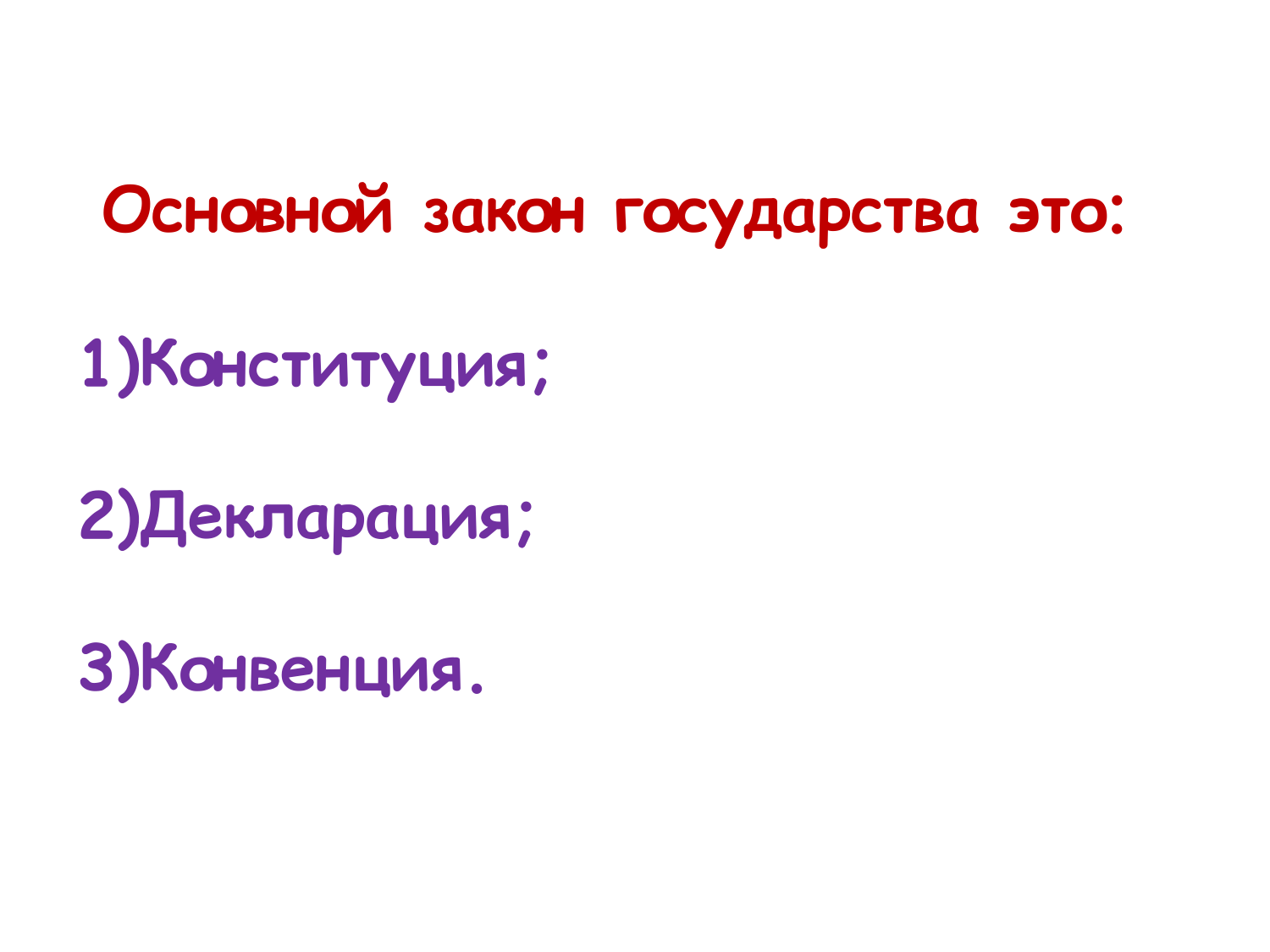

Основной закон государства это:

Конституция;

Декларация;

Конвенция.